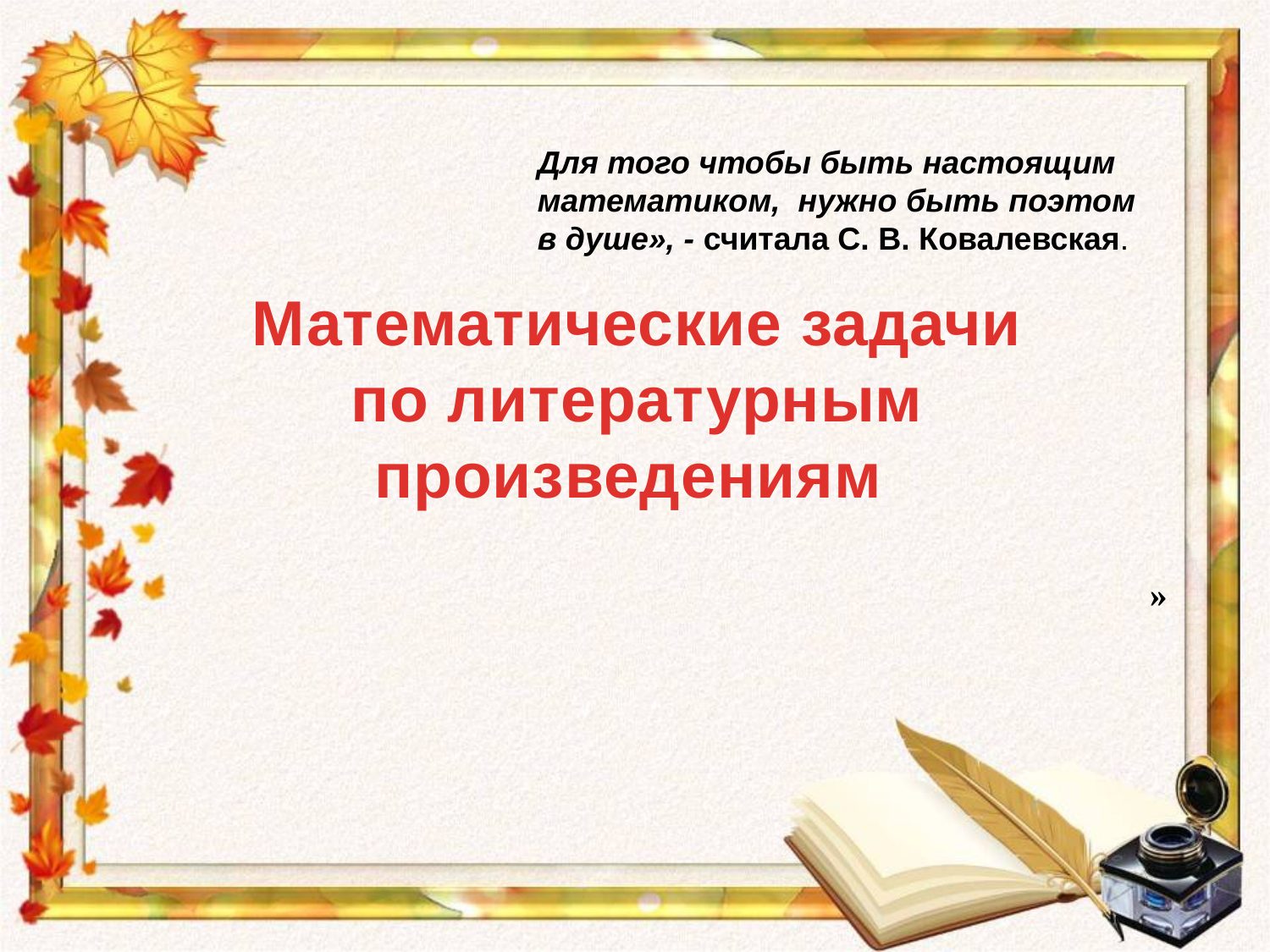

Для того чтобы быть настоящим математиком,  нужно быть поэтом в душе», - считала С. В. Ковалевская.
Математические задачи по литературным произведениям
»